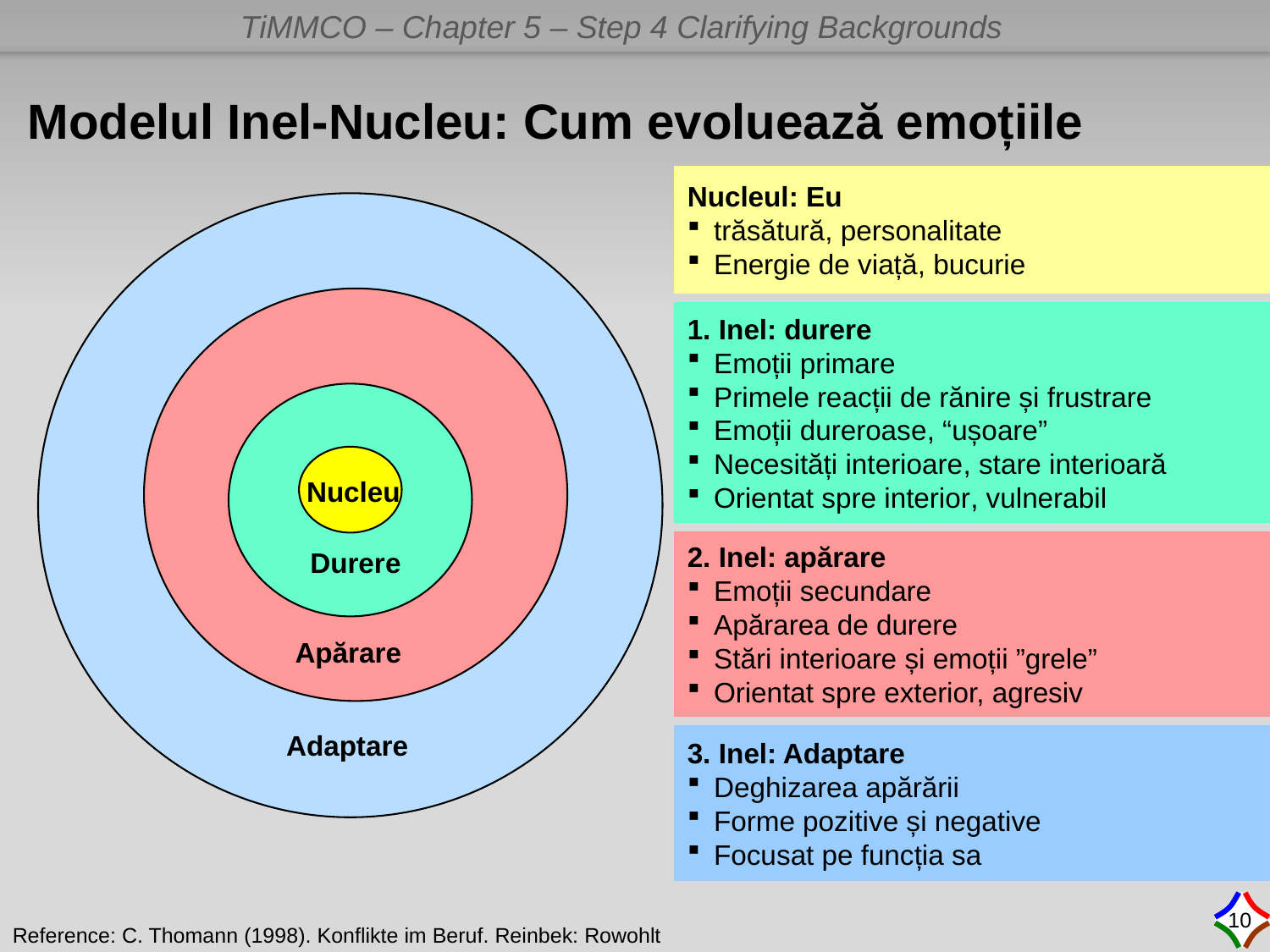

Modelul Inel-Nucleu: Cum evoluează emoțiile
Nucleul: Eu
trăsătură, personalitate
Energie de viață, bucurie
1. Inel: durere
Emoții primare
Primele reacții de rănire și frustrare
Emoții dureroase, “ușoare”
Necesități interioare, stare interioară
Orientat spre interior, vulnerabil
2. Inel: apărare
Emoții secundare
Apărarea de durere
Stări interioare și emoții ”grele”
Orientat spre exterior, agresiv
3. Inel: Adaptare
Deghizarea apărării
Forme pozitive și negative
Focusat pe funcția sa

Nucleu
Durere
Apărare
Adaptare
Reference: C. Thomann (1998). Konflikte im Beruf. Reinbek: Rowohlt